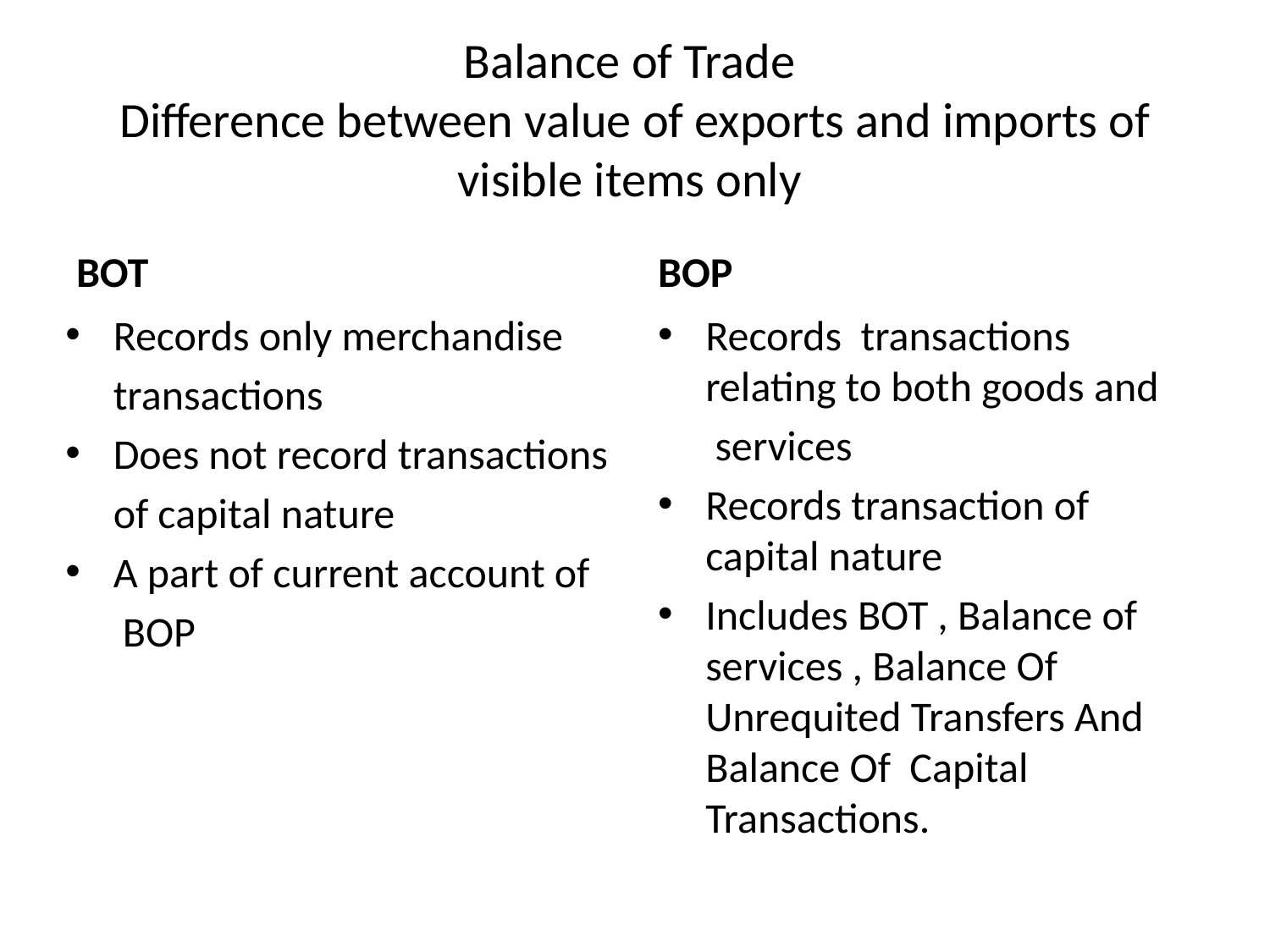

# Balance of Trade Difference between value of exports and imports of visible items only
BOT
BOP
Records only merchandise
     transactions
Does not record transactions
     of capital nature
A part of current account of
      BOP

Records  transactions relating to both goods and
      services
Records transaction of capital nature
Includes BOT , Balance of services , Balance Of Unrequited Transfers And Balance Of  Capital Transactions.